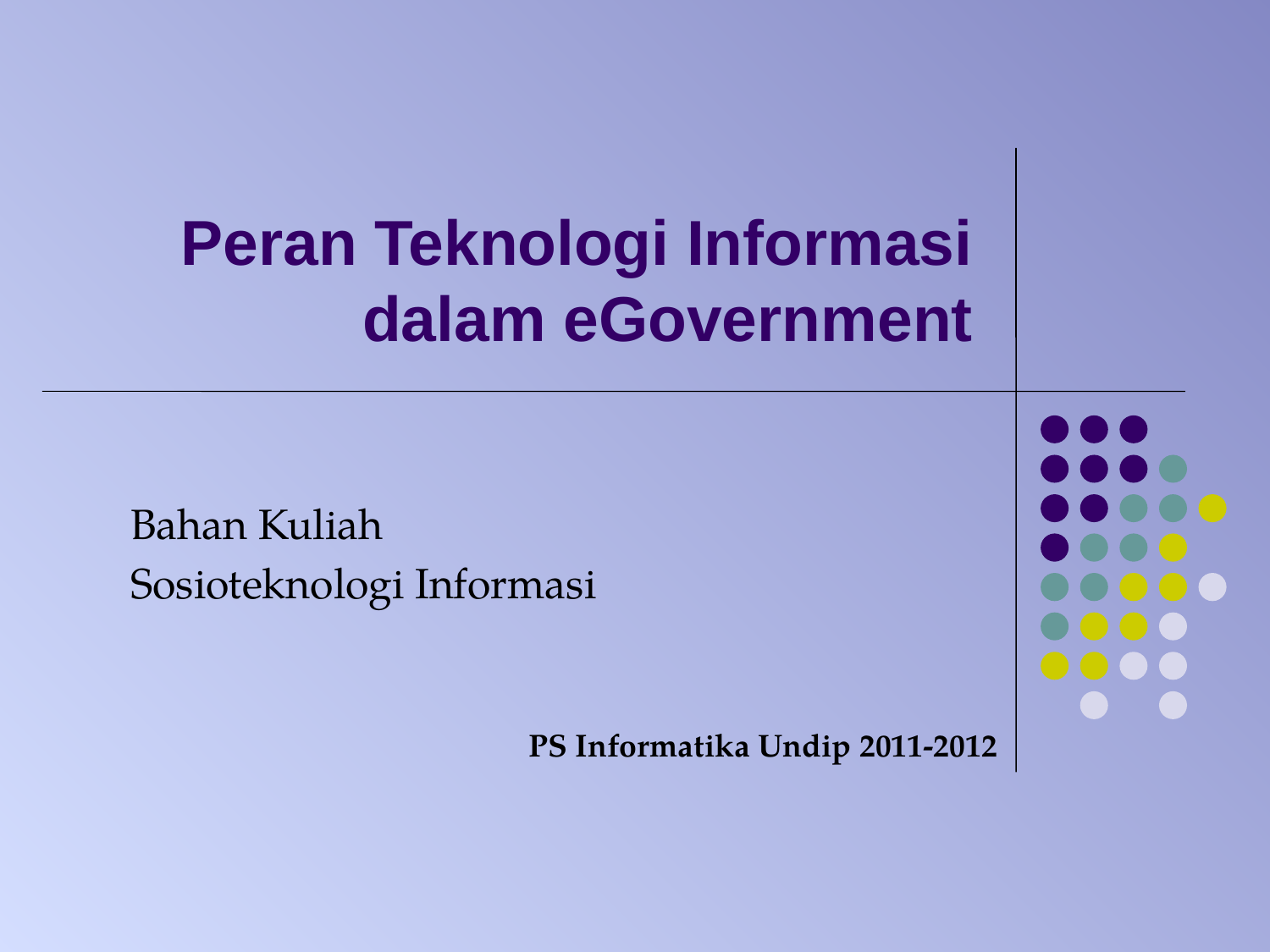

# Peran Teknologi Informasi dalam eGovernment

Bahan Kuliah
Sosioteknologi Informasi
PS Informatika Undip 2011-2012